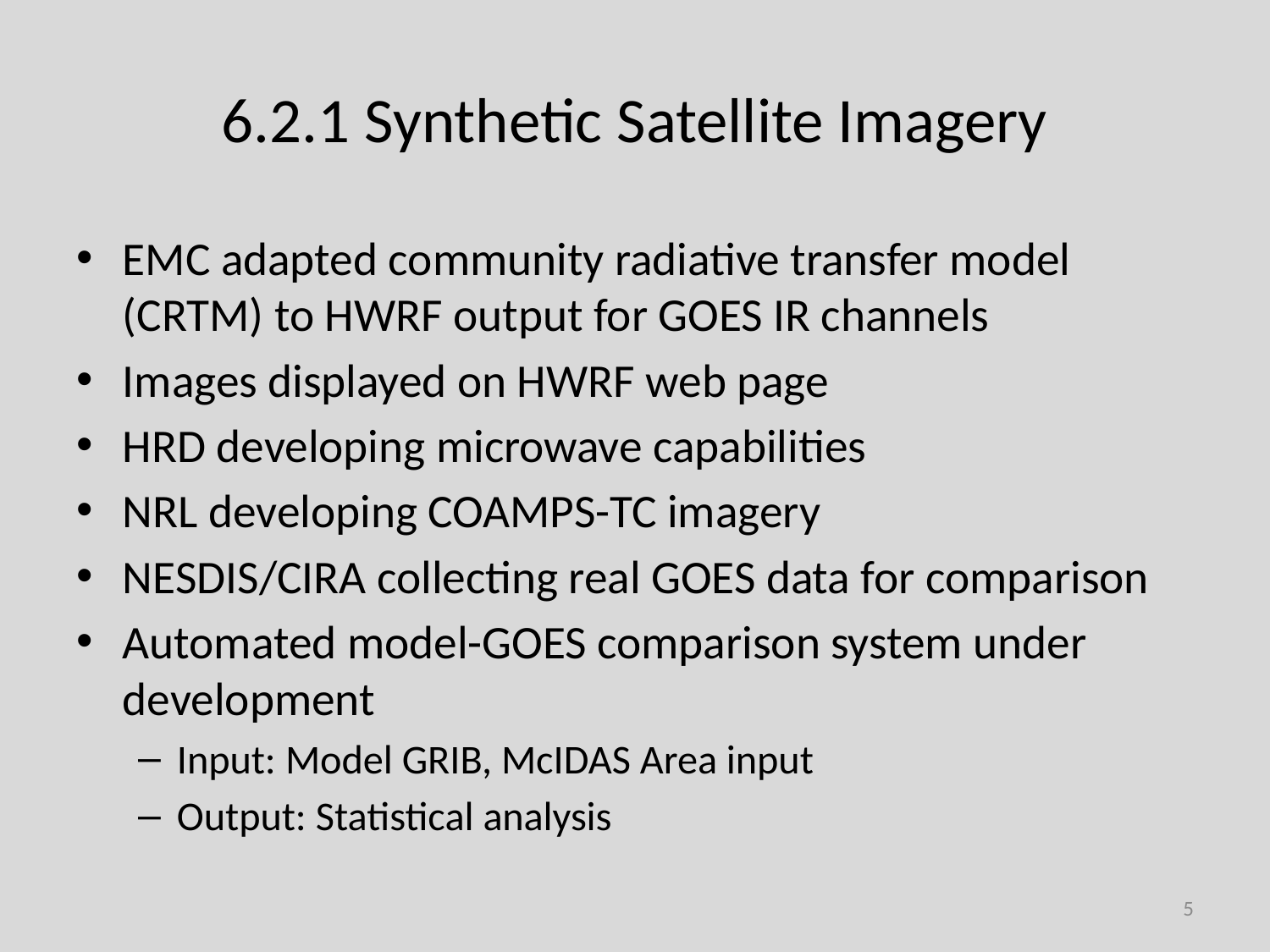

# 6.2.1 Synthetic Satellite Imagery
EMC adapted community radiative transfer model (CRTM) to HWRF output for GOES IR channels
Images displayed on HWRF web page
HRD developing microwave capabilities
NRL developing COAMPS-TC imagery
NESDIS/CIRA collecting real GOES data for comparison
Automated model-GOES comparison system under development
Input: Model GRIB, McIDAS Area input
Output: Statistical analysis
5